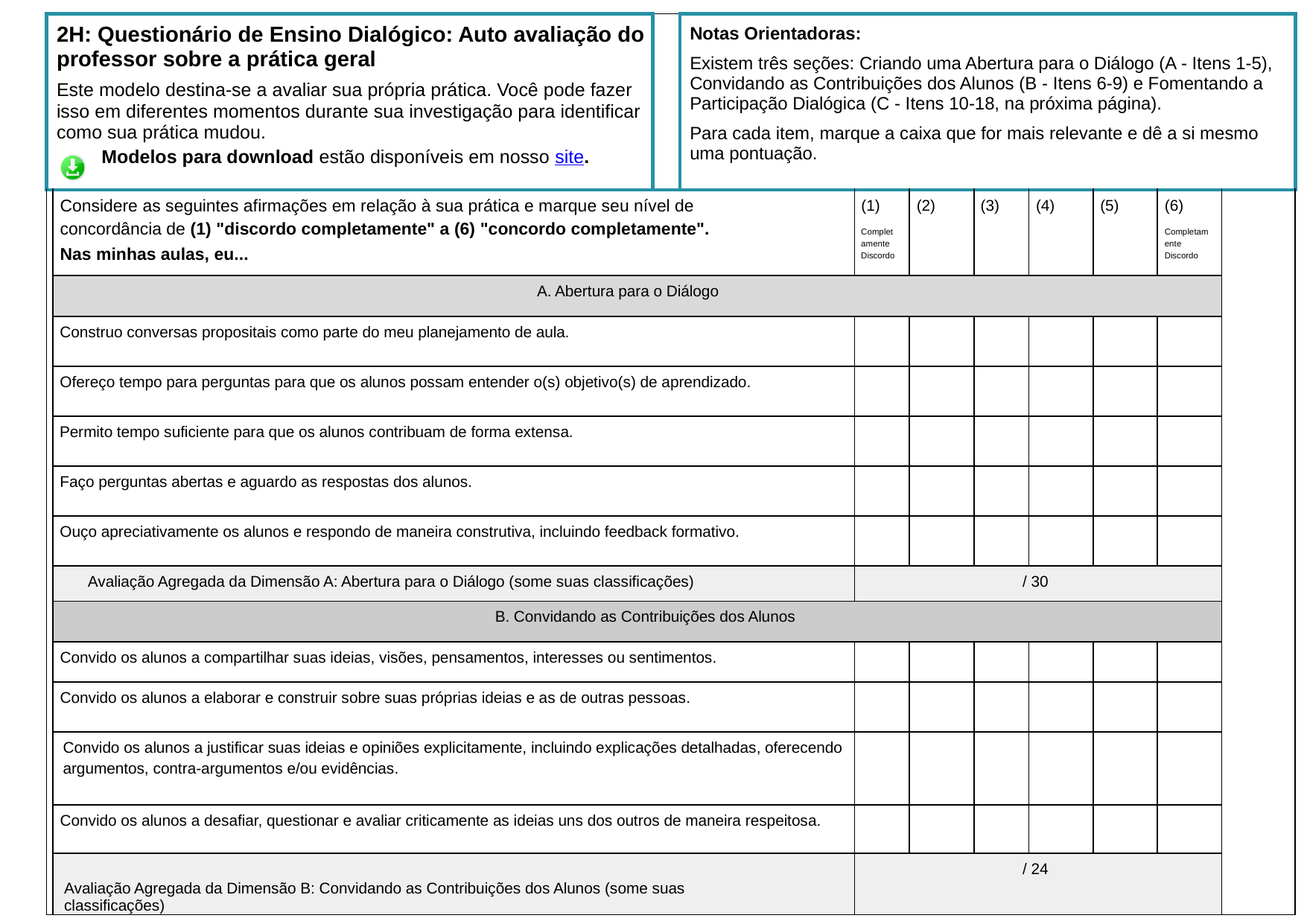

| 2H: Questionário de Ensino Dialógico: Auto avaliação do professor sobre a prática geral Este modelo destina-se a avaliar sua própria prática. Você pode fazer isso em diferentes momentos durante sua investigação para identificar como sua prática mudou. Modelos para download estão disponíveis em nosso site. |  |  | Notas Orientadoras: Existem três seções: Criando uma Abertura para o Diálogo (A - Itens 1-5), Convidando as Contribuições dos Alunos (B - Itens 6-9) e Fomentando a Participação Dialógica (C - Itens 10-18, na próxima página). Para cada item, marque a caixa que for mais relevante e dê a si mesmo uma pontuação. |  |  |  |  |  |  |  |
| --- | --- | --- | --- | --- | --- | --- | --- | --- | --- | --- |
|  | Considere as seguintes afirmações em relação à sua prática e marque seu nível de concordância de (1) "discordo completamente" a (6) "concordo completamente". Nas minhas aulas, eu... |  |  | (1) Completamente Discordo | (2) | (3) | (4) | (5) | (6) Completamente Discordo |  |
|  | A. Abertura para o Diálogo |  |  |  |  |  |  |  |  |  |
|  | Construo conversas propositais como parte do meu planejamento de aula. |  |  |  |  |  |  |  |  |  |
|  | Ofereço tempo para perguntas para que os alunos possam entender o(s) objetivo(s) de aprendizado. |  |  |  |  |  |  |  |  |  |
|  | Permito tempo suficiente para que os alunos contribuam de forma extensa. |  |  |  |  |  |  |  |  |  |
|  | Faço perguntas abertas e aguardo as respostas dos alunos. |  |  |  |  |  |  |  |  |  |
|  | Ouço apreciativamente os alunos e respondo de maneira construtiva, incluindo feedback formativo. |  |  |  |  |  |  |  |  |  |
|  | Avaliação Agregada da Dimensão A: Abertura para o Diálogo (some suas classificações) |  |  | / 30 |  |  |  |  |  |  |
|  | B. Convidando as Contribuições dos Alunos |  |  |  |  |  |  |  |  |  |
|  | Convido os alunos a compartilhar suas ideias, visões, pensamentos, interesses ou sentimentos. |  |  |  |  |  |  |  |  |  |
|  | Convido os alunos a elaborar e construir sobre suas próprias ideias e as de outras pessoas. |  |  |  |  |  |  |  |  |  |
|  | Convido os alunos a justificar suas ideias e opiniões explicitamente, incluindo explicações detalhadas, oferecendo argumentos, contra-argumentos e/ou evidências. |  |  |  |  |  |  |  |  |  |
|  | Convido os alunos a desafiar, questionar e avaliar criticamente as ideias uns dos outros de maneira respeitosa. |  |  |  |  |  |  |  |  |  |
|  | Avaliação Agregada da Dimensão B: Convidando as Contribuições dos Alunos (some suas classificações) |  |  | / 24 |  |  |  |  |  |  |